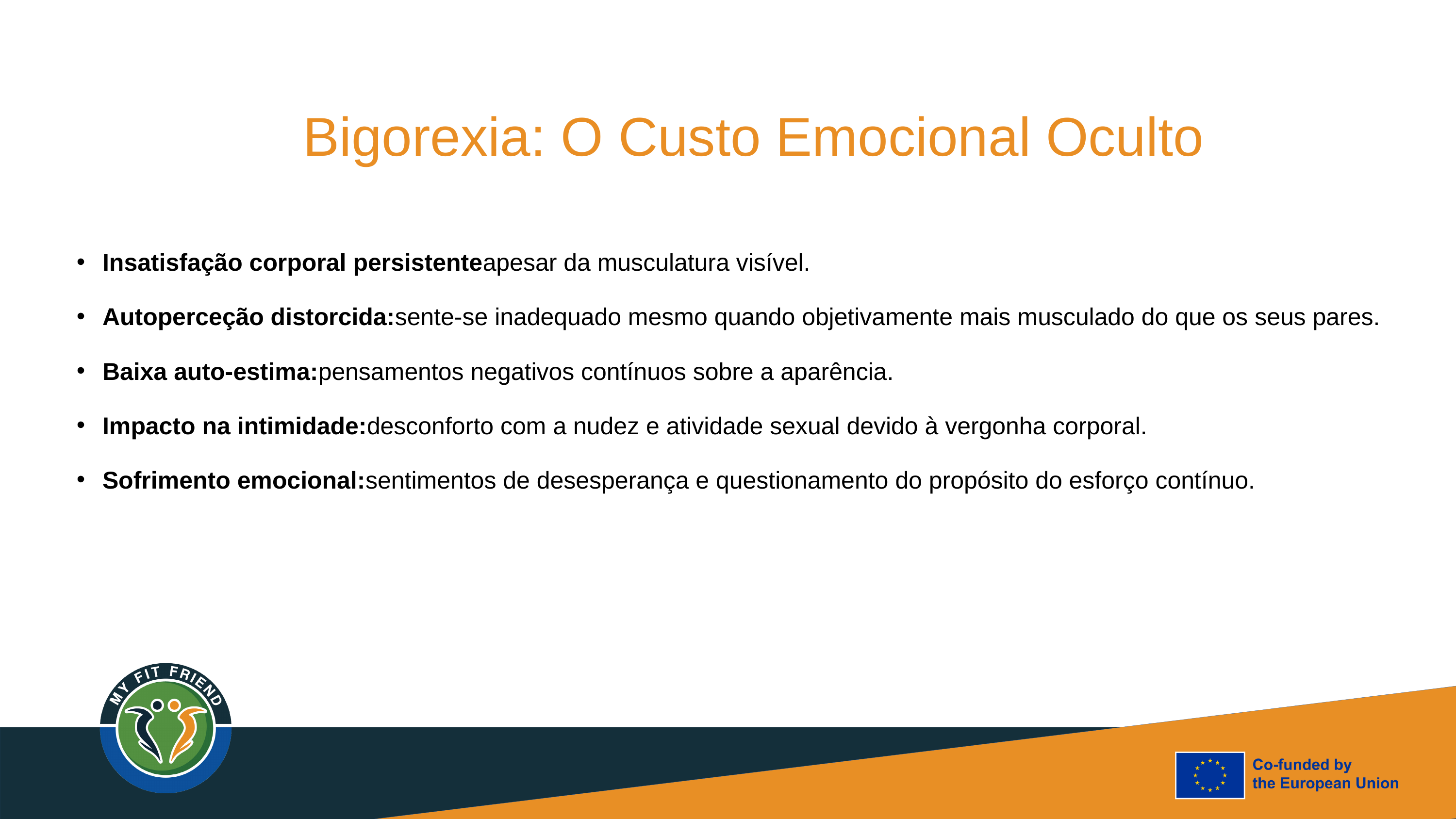

Bigorexia: O Custo Emocional Oculto

Insatisfação corporal persistenteapesar da musculatura visível.
Autoperceção distorcida:sente-se inadequado mesmo quando objetivamente mais musculado do que os seus pares.
Baixa auto-estima:pensamentos negativos contínuos sobre a aparência.
Impacto na intimidade:desconforto com a nudez e atividade sexual devido à vergonha corporal.
Sofrimento emocional:sentimentos de desesperança e questionamento do propósito do esforço contínuo.